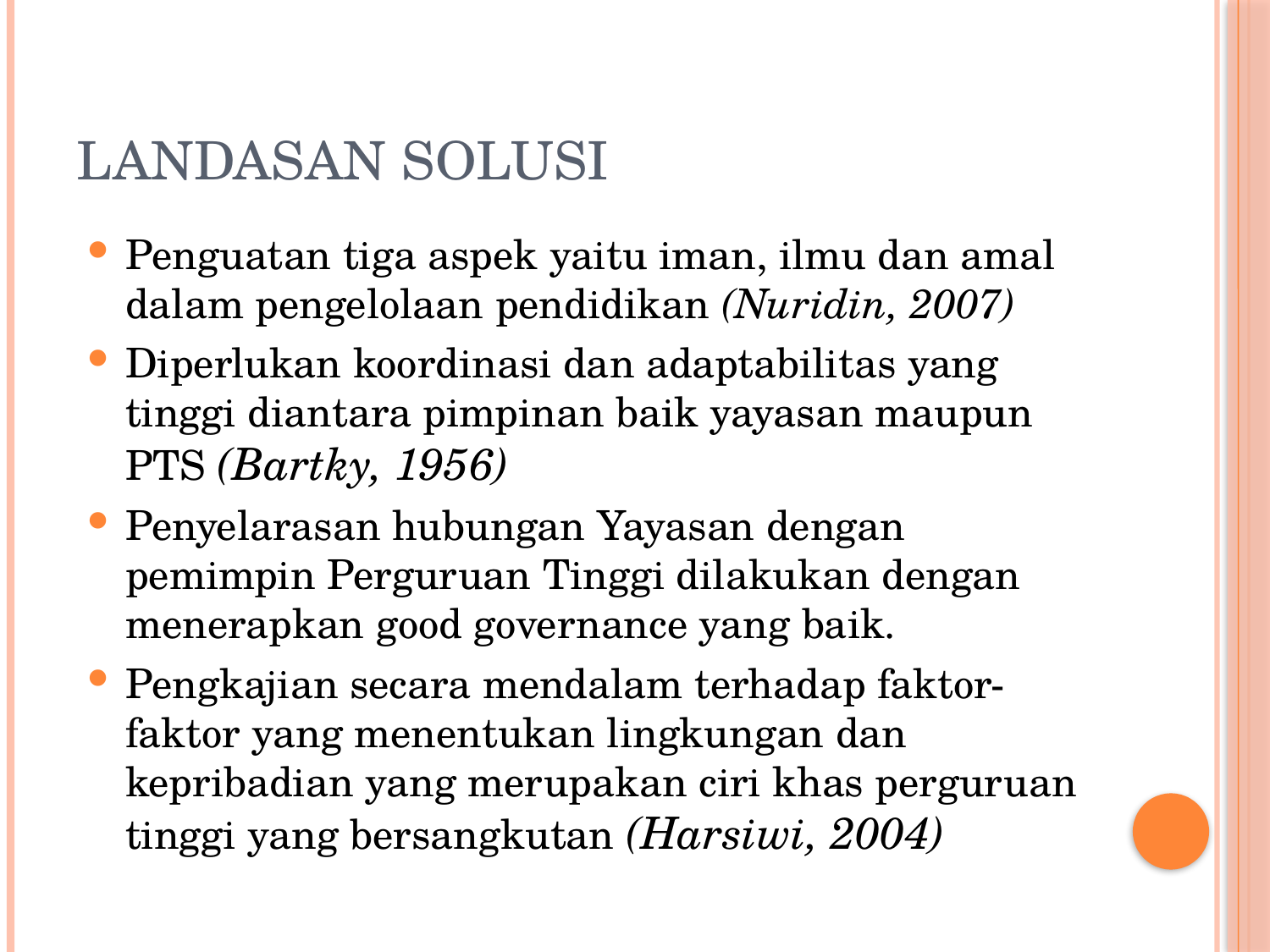

# Landasan solusi
Penguatan tiga aspek yaitu iman, ilmu dan amal dalam pengelolaan pendidikan (Nuridin, 2007)
Diperlukan koordinasi dan adaptabilitas yang tinggi diantara pimpinan baik yayasan maupun PTS (Bartky, 1956)
Penyelarasan hubungan Yayasan dengan pemimpin Perguruan Tinggi dilakukan dengan menerapkan good governance yang baik.
Pengkajian secara mendalam terhadap faktor-faktor yang menentukan lingkungan dan kepribadian yang merupakan ciri khas perguruan tinggi yang bersangkutan (Harsiwi, 2004)